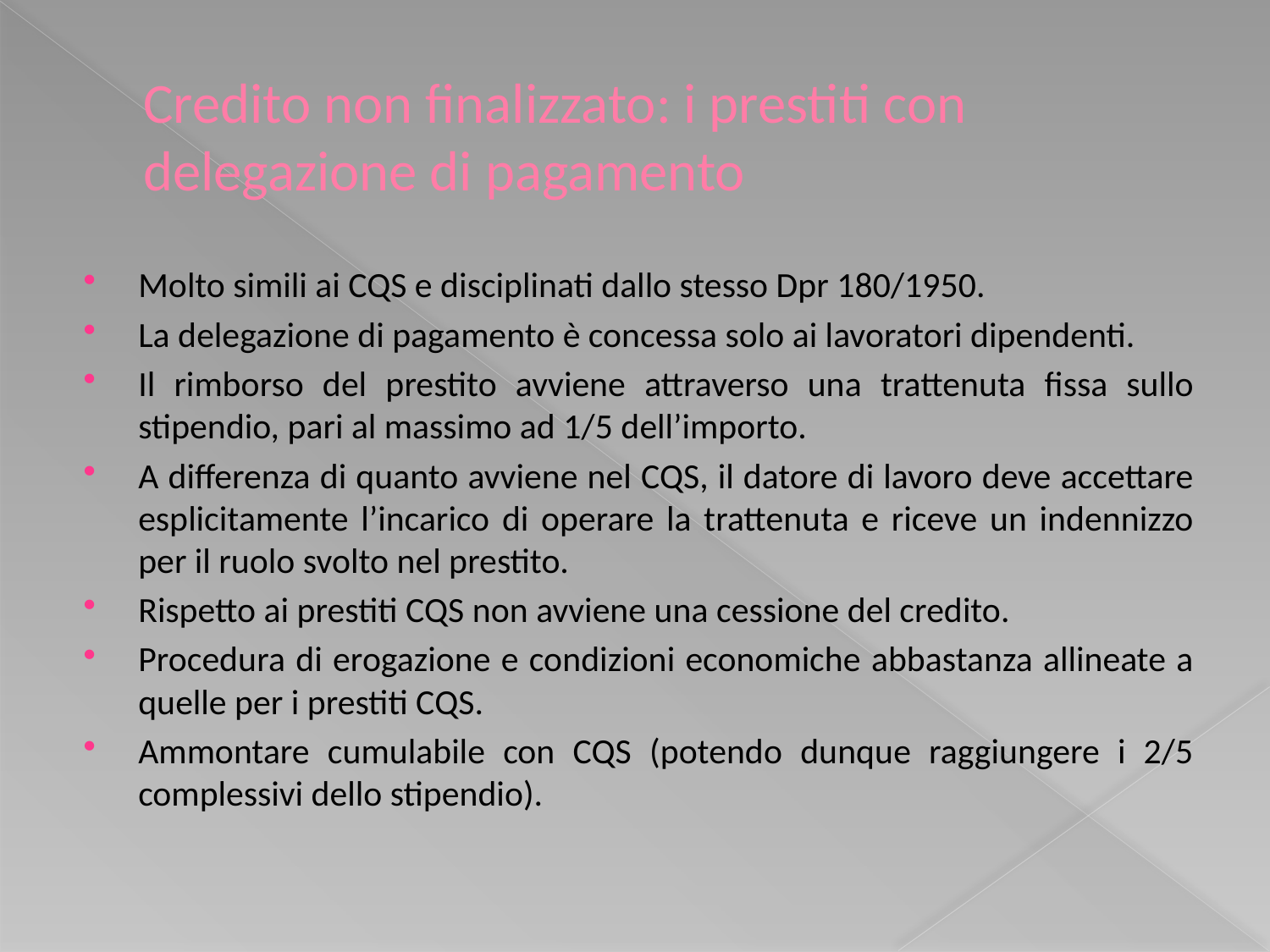

# Credito non finalizzato: i prestiti con delegazione di pagamento
Molto simili ai CQS e disciplinati dallo stesso Dpr 180/1950.
La delegazione di pagamento è concessa solo ai lavoratori dipendenti.
Il rimborso del prestito avviene attraverso una trattenuta fissa sullo stipendio, pari al massimo ad 1/5 dell’importo.
A differenza di quanto avviene nel CQS, il datore di lavoro deve accettare esplicitamente l’incarico di operare la trattenuta e riceve un indennizzo per il ruolo svolto nel prestito.
Rispetto ai prestiti CQS non avviene una cessione del credito.
Procedura di erogazione e condizioni economiche abbastanza allineate a quelle per i prestiti CQS.
Ammontare cumulabile con CQS (potendo dunque raggiungere i 2/5 complessivi dello stipendio).